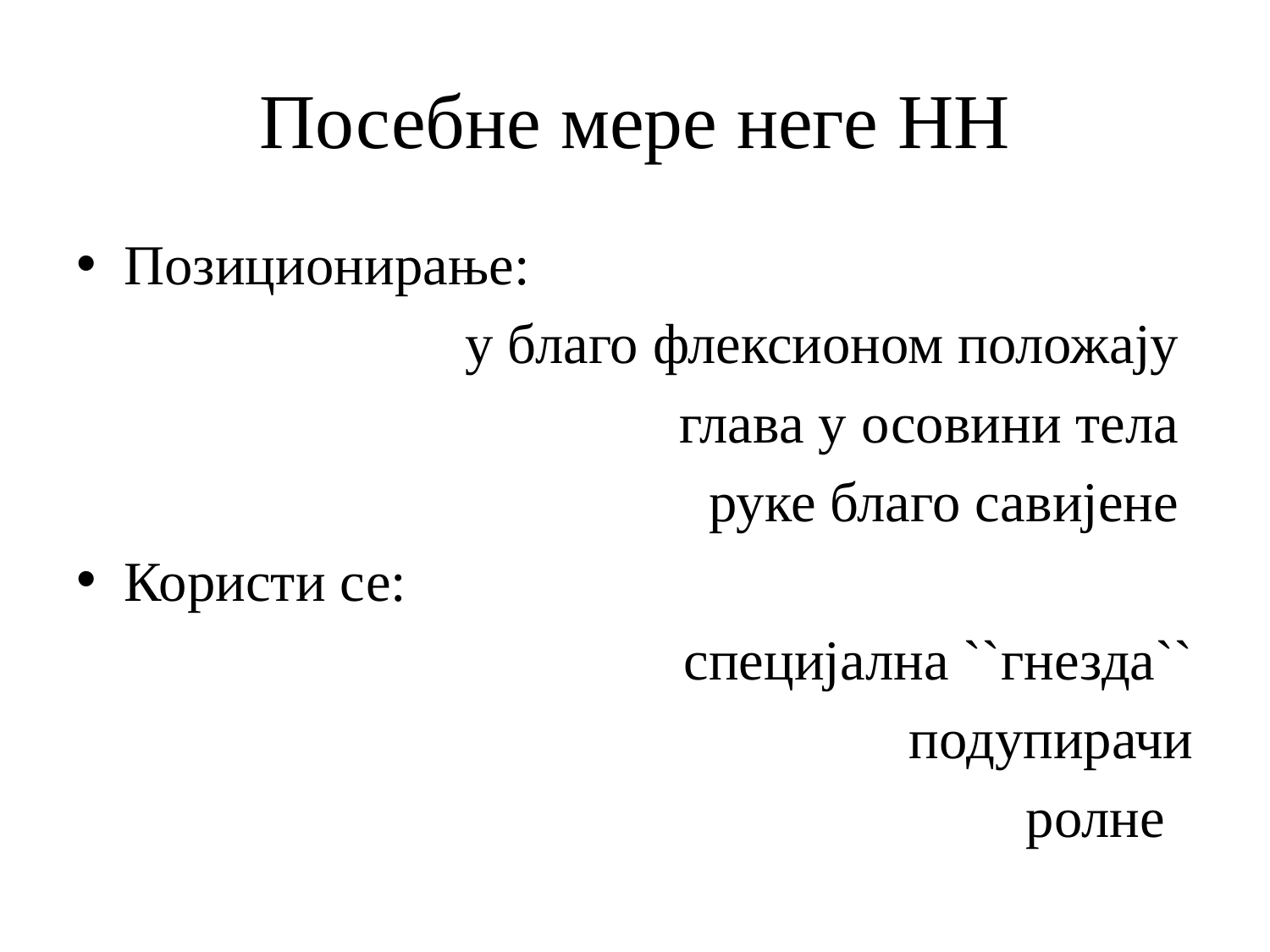

# Посебне мере неге НН
Позиционирање:
у благо флексионом положају
глава у осовини тела
руке благо савијене
Користи се:
специјална ``гнезда``
подупирачи
ролне